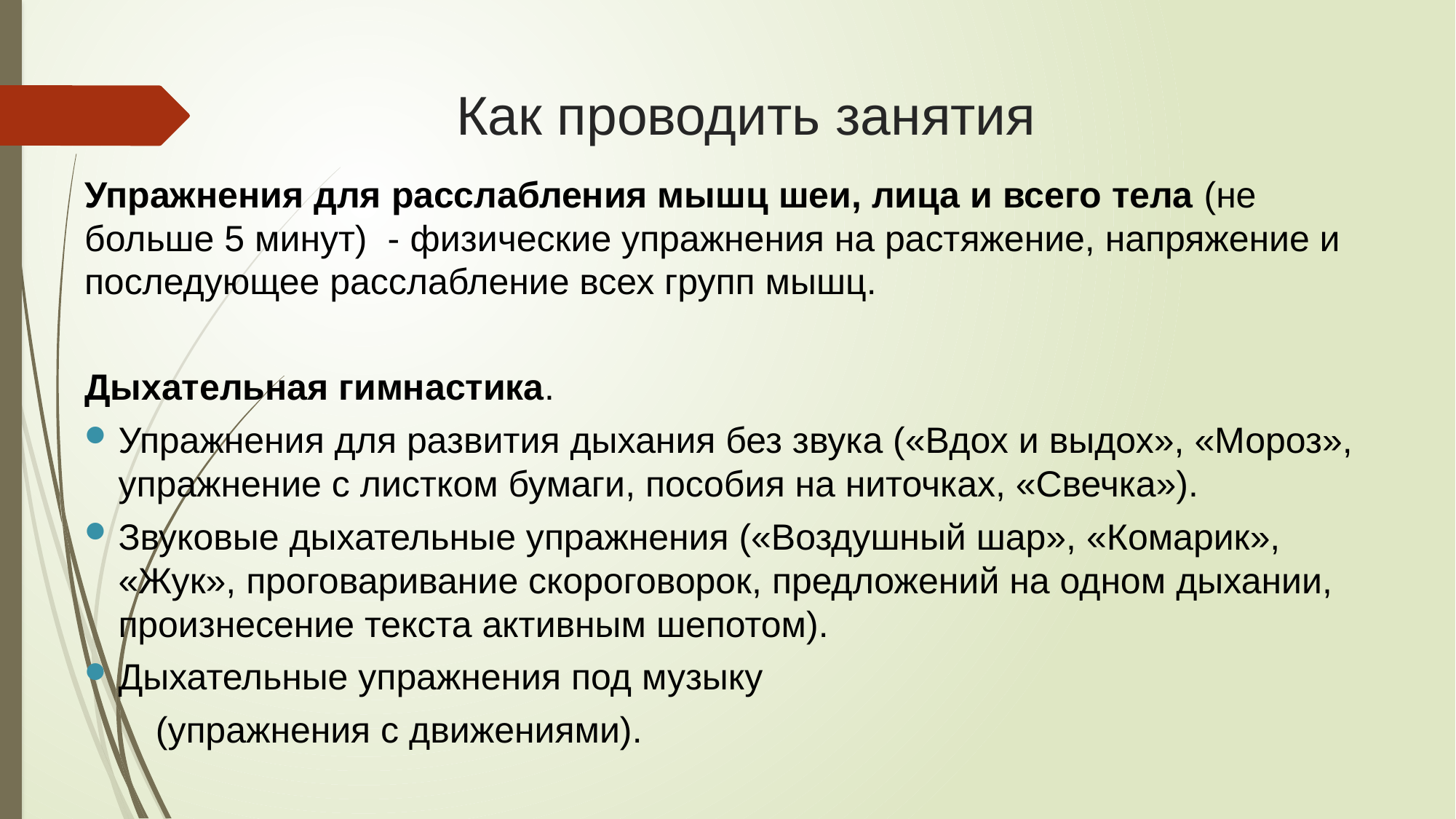

# Как проводить занятия
Упражнения для расслабления мышц шеи, лица и всего тела (не     больше 5 минут)  - физические упражнения на растяжение, напряжение и последующее расслабление всех групп мышц.

Дыхательная гимнастика.
Упражнения для развития дыхания без звука («Вдох и выдох», «Мороз», упражнение с листком бумаги, пособия на ниточках, «Свечка»).
Звуковые дыхательные упражнения («Воздушный шар», «Комарик», «Жук», проговаривание скороговорок, предложений на одном дыхании, произнесение текста активным шепотом).
Дыхательные упражнения под музыку
       (упражнения с движениями).